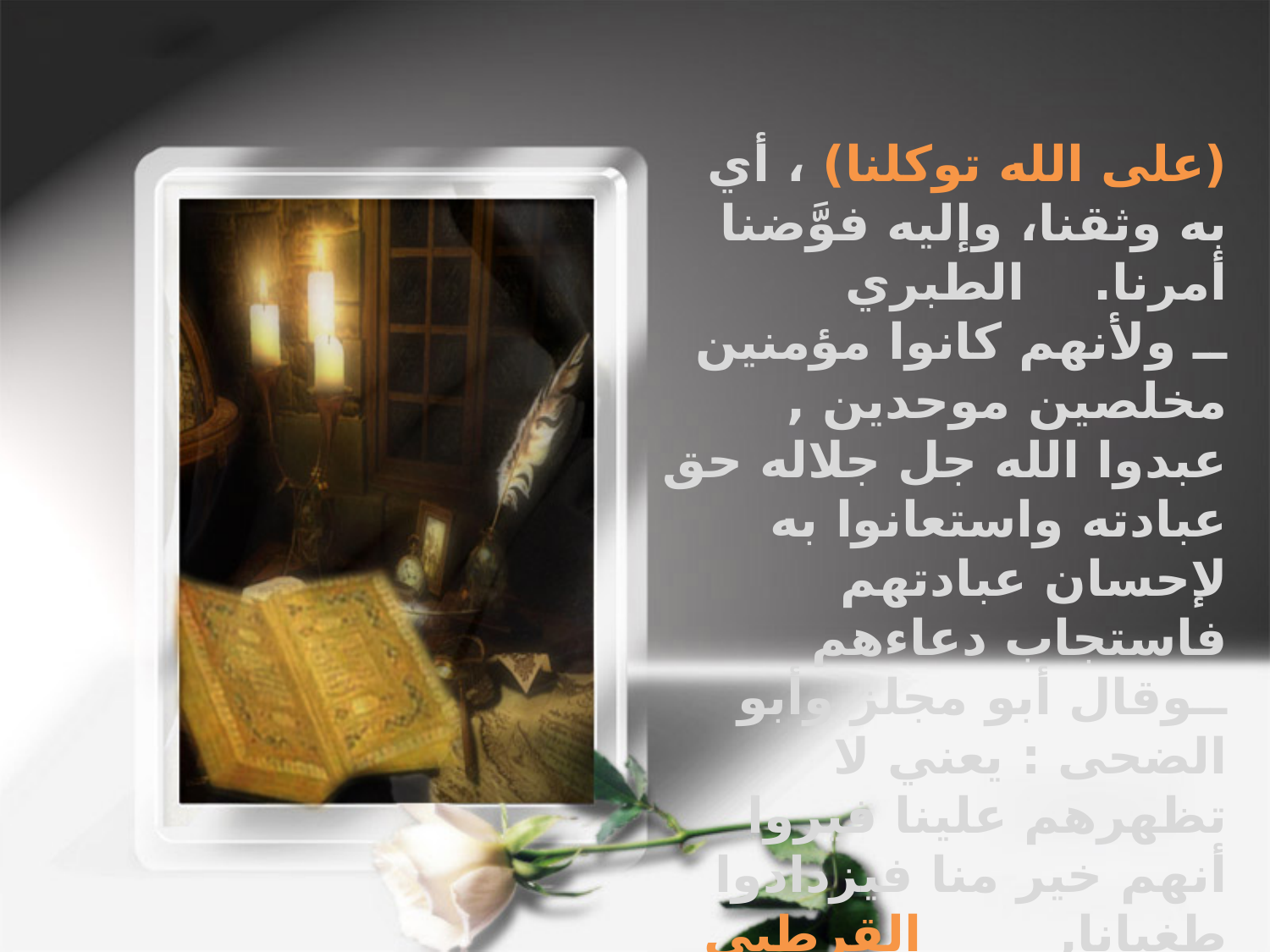

(على الله توكلنا) ، أي به وثقنا، وإليه فوَّضنا أمرنا.    الطبري
ــ ولأنهم كانوا مؤمنين مخلصين موحدين , عبدوا الله جل جلاله حق عبادته واستعانوا به لإحسان عبادتهم فاستجاب دعاءهم ــوقال أبو مجلز وأبو الضحى : يعني لا تظهرهم علينا فيروا أنهم خير منا فيزدادوا طغيانا,        القرطبي